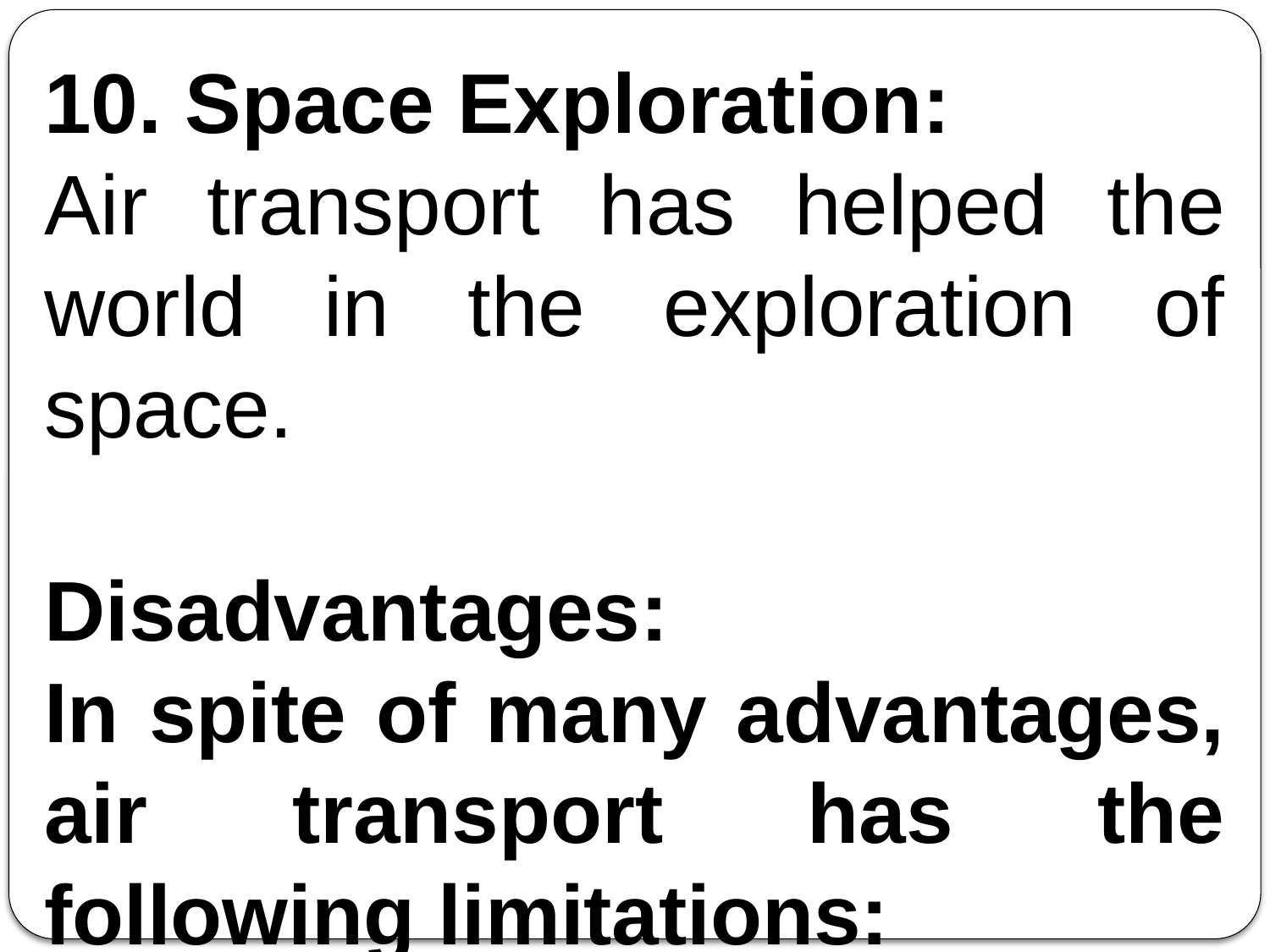

10. Space Exploration:
Air transport has helped the world in the exploration of space.

Disadvantages:
In spite of many advantages, air transport has the following limitations: